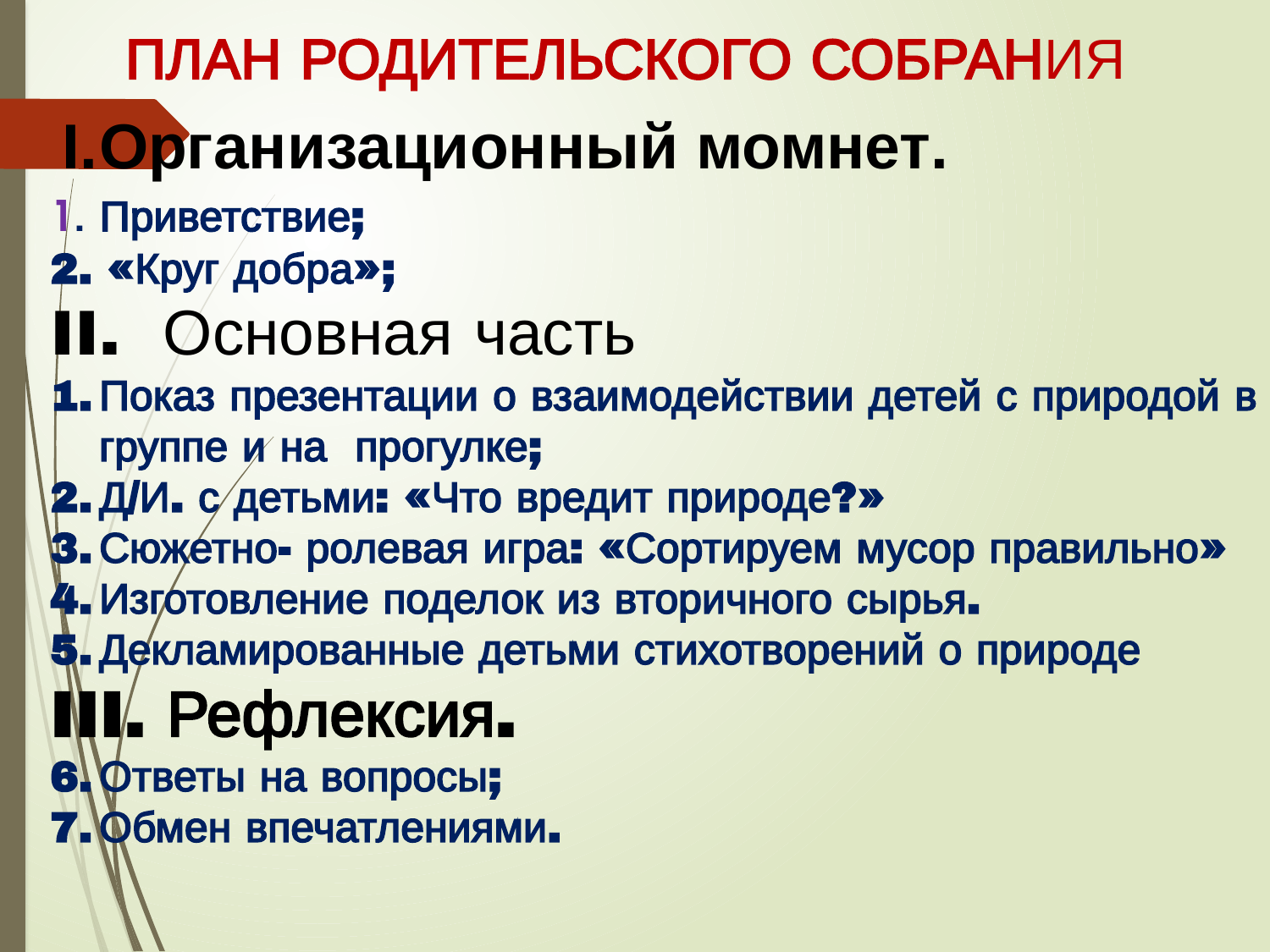

ПЛАН РОДИТЕЛЬСКОГО СОБРАНИЯ
Организационный момнет.
1. Приветствие;
2. «Круг добра»;
II.  Основная часть
Показ презентации о взаимодействии детей с природой в группе и на  прогулке;
Д/И. с детьми: «Что вредит природе?»
Сюжетно- ролевая игра: «Сортируем мусор правильно»
Изготовление поделок из вторичного сырья.
Декламированные детьми стихотворений о природе
III. Рефлексия.
Ответы на вопросы;
Обмен впечатлениями.